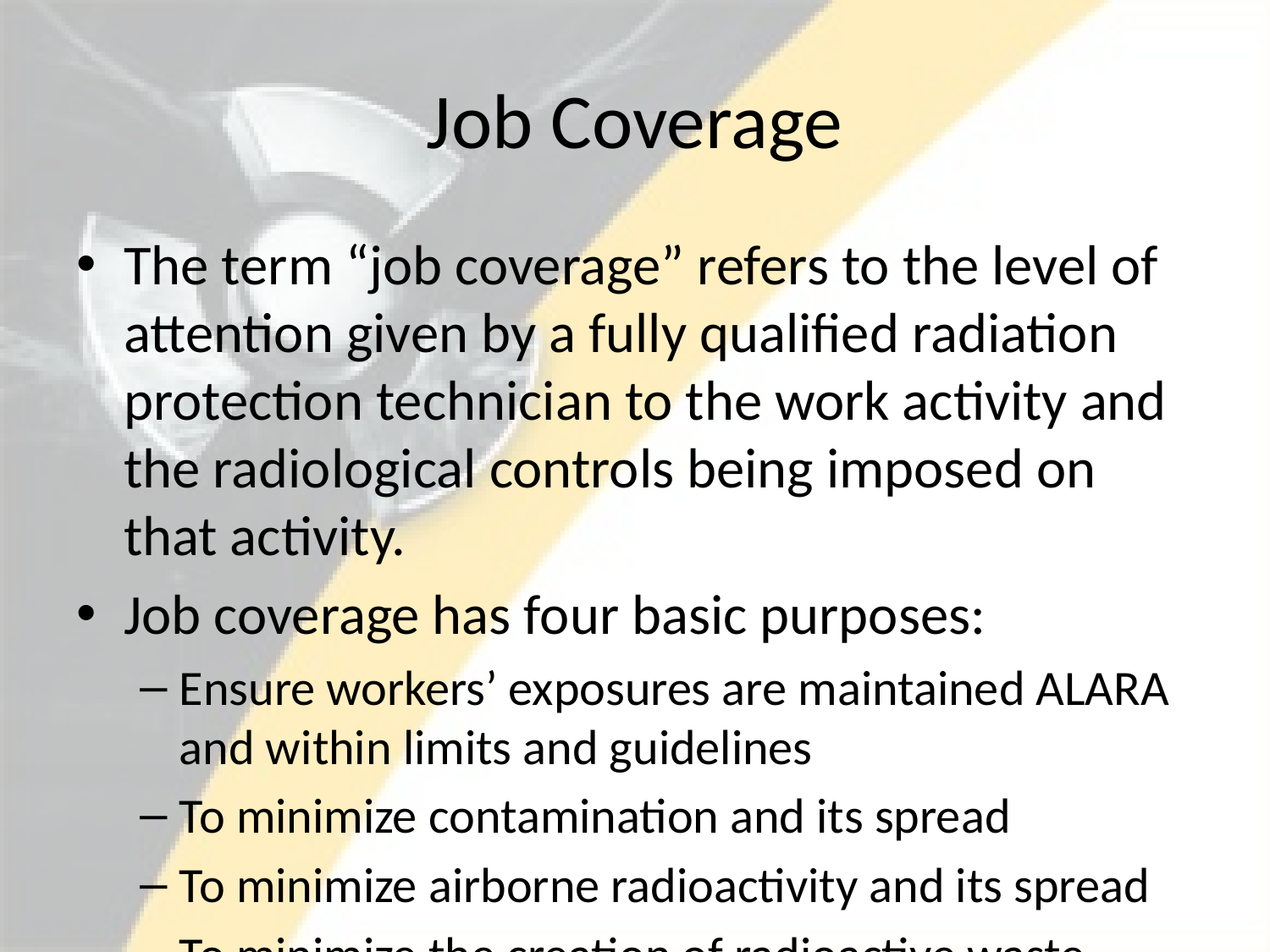

# Job Coverage
The term “job coverage” refers to the level of attention given by a fully qualified radiation protection technician to the work activity and the radiological controls being imposed on that activity.
Job coverage has four basic purposes:
Ensure workers’ exposures are maintained ALARA and within limits and guidelines
To minimize contamination and its spread
To minimize airborne radioactivity and its spread
To minimize the creation of radioactive waste